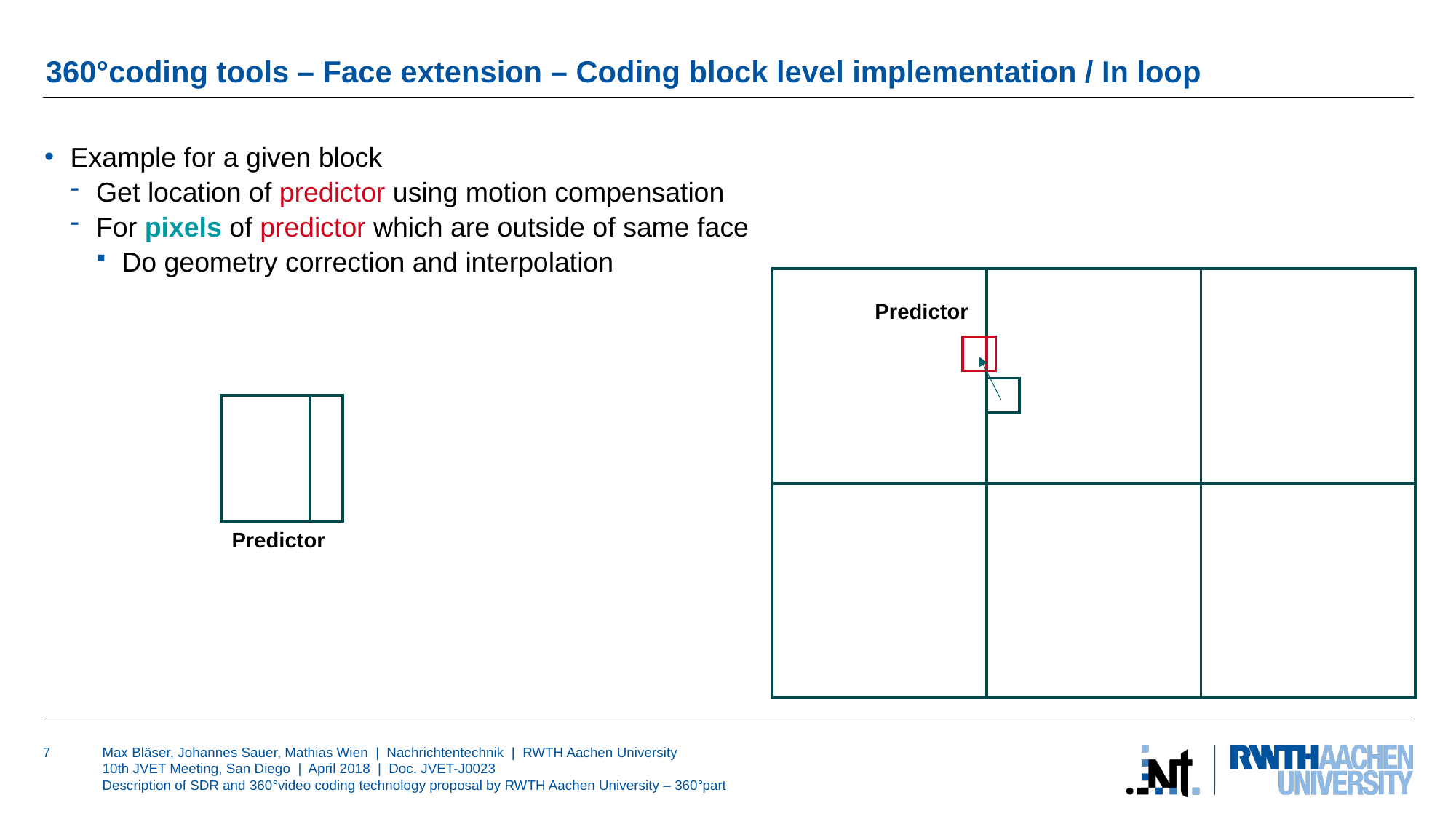

# 360°coding tools – Face extension – Coding block level implementation / In loop
Example for a given block
Get location of predictor using motion compensation
For pixels of predictor which are outside of same face
Do geometry correction and interpolation

Predictor

Predictor